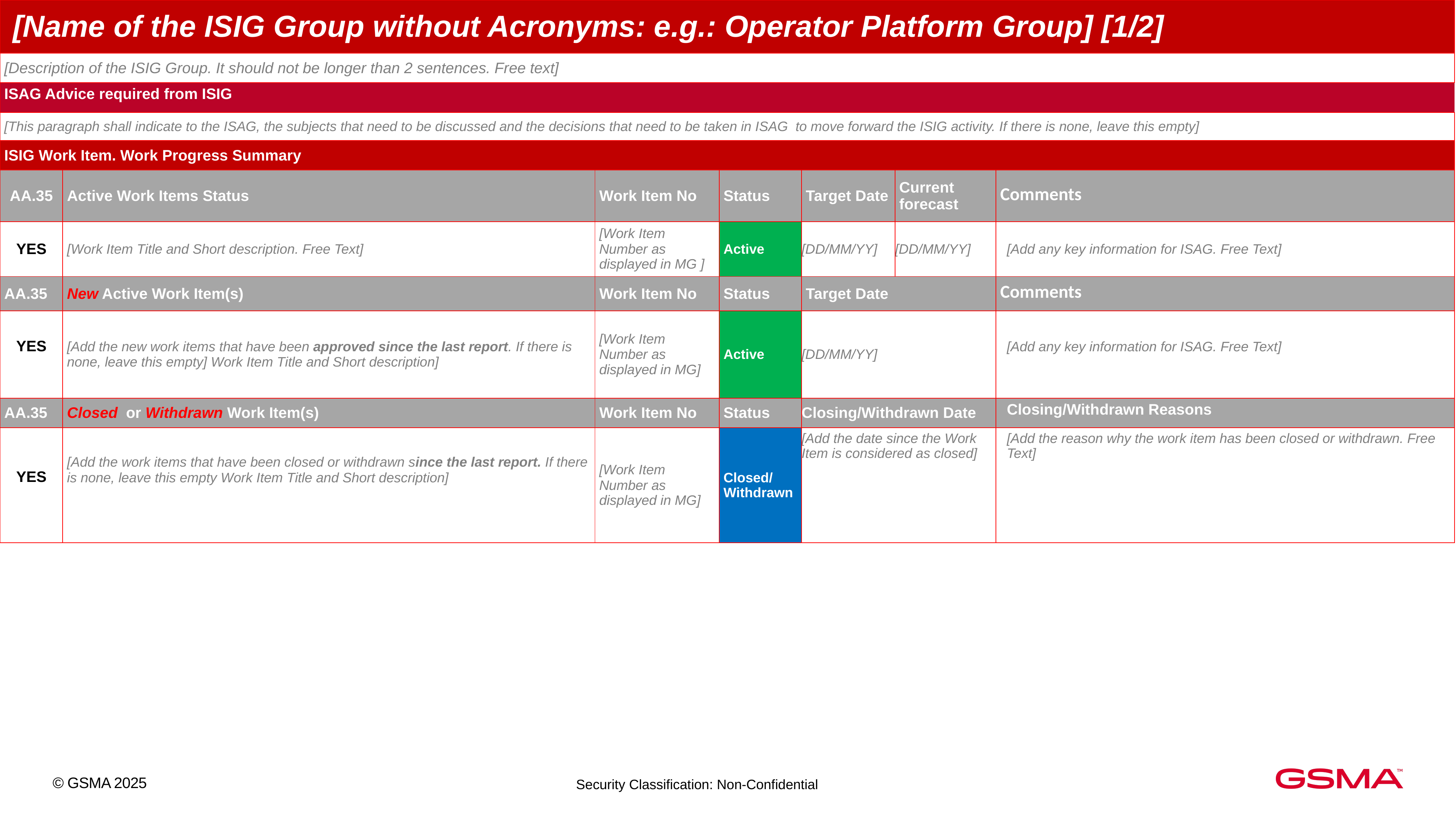

| [Name of the ISIG Group without Acronyms: e.g.: Operator Platform Group] [1/2] |  |  |  |  |  |  |
| --- | --- | --- | --- | --- | --- | --- |
| [Description of the ISIG Group. It should not be longer than 2 sentences. Free text] |  |  |  |  |  |  |
| ISAG Advice required from ISIG |  |  |  |  |  |  |
| [This paragraph shall indicate to the ISAG, the subjects that need to be discussed and the decisions that need to be taken in ISAG to move forward the ISIG activity. If there is none, leave this empty] |  |  |  |  |  |  |
| ISIG Work Item. Work Progress Summary |  |  |  |  |  |  |
| AA.35 | Active Work Items Status | Work Item No | Status | Target Date | Current forecast | Comments |
| YES | [Work Item Title and Short description. Free Text] | [Work Item Number as displayed in MG ] | Active | [DD/MM/YY] | [DD/MM/YY] | [Add any key information for ISAG. Free Text] |
| AA.35 | New Active Work Item(s) | Work Item No | Status | Target Date |  | Comments |
| YES | [Add the new work items that have been approved since the last report. If there is none, leave this empty] Work Item Title and Short description] | [Work Item Number as displayed in MG] | Active | [DD/MM/YY] |  | [Add any key information for ISAG. Free Text] |
| AA.35 | Closed or Withdrawn Work Item(s) | Work Item No | Status | Closing/Withdrawn Date |  | Closing/Withdrawn Reasons |
| YES | [Add the work items that have been closed or withdrawn since the last report. If there is none, leave this empty Work Item Title and Short description] | [Work Item Number as displayed in MG] | Closed/ Withdrawn | [Add the date since the Work Item is considered as closed] |  | [Add the reason why the work item has been closed or withdrawn. Free Text] |
© GSMA 2025
Security Classification: Non-Confidential